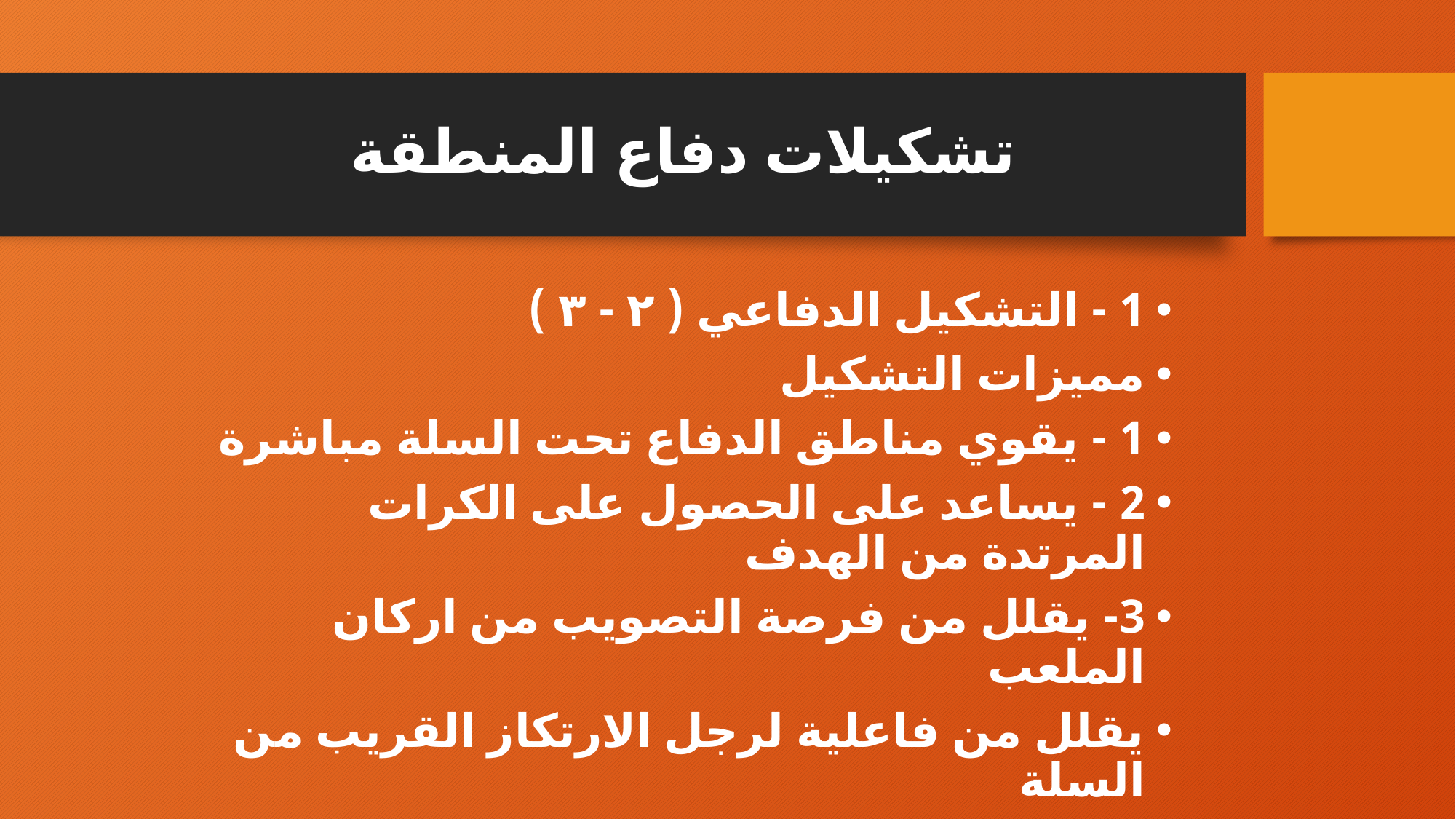

# تشكيلات دفاع المنطقة
1 - التشكيل الدفاعي ( ۲ - ۳ )
مميزات التشكيل
1 - يقوي مناطق الدفاع تحت السلة مباشرة
2 - يساعد على الحصول على الكرات المرتدة من الهدف
3- يقلل من فرصة التصويب من اركان الملعب
يقلل من فاعلية لرجل الارتكاز القريب من السلة